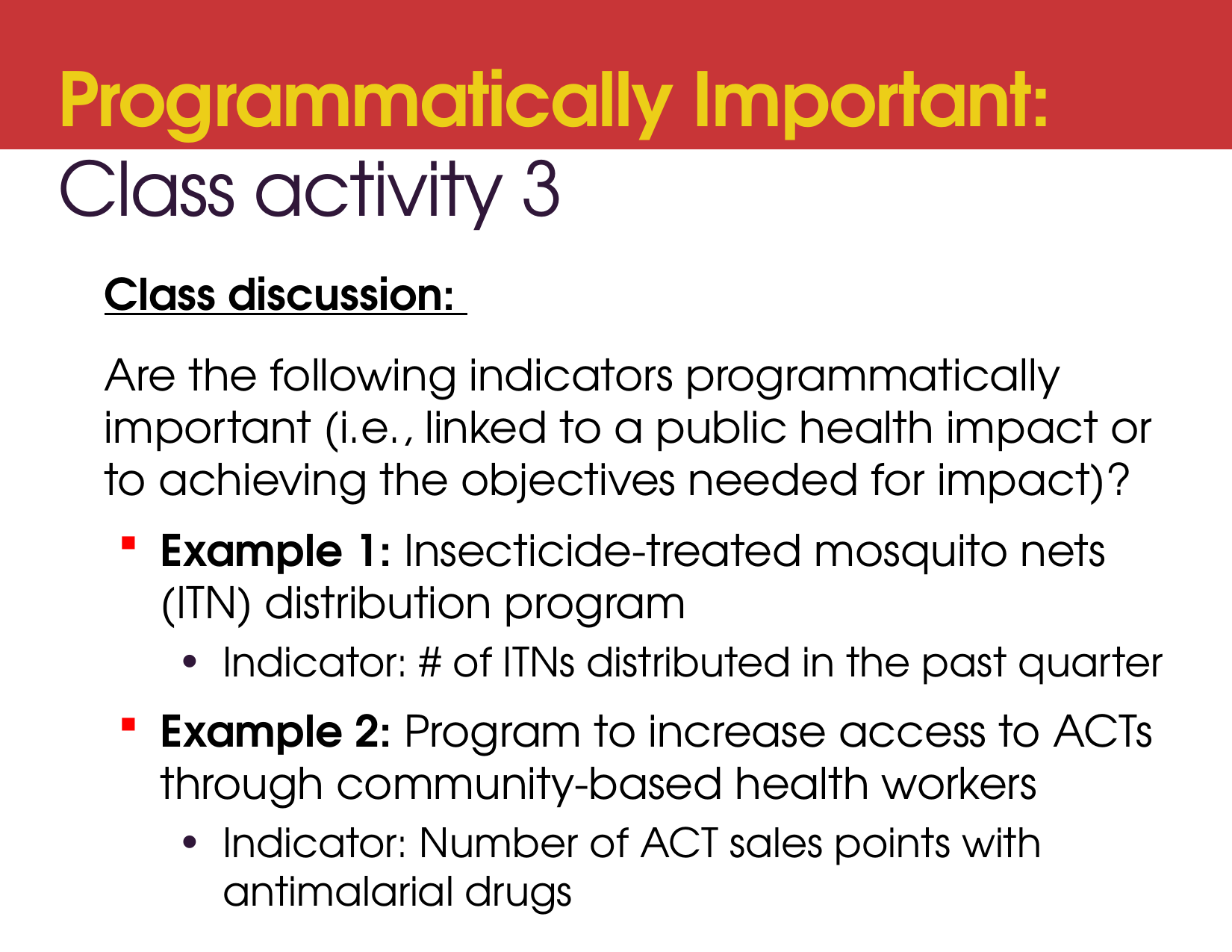

# Programmatically Important: Class activity 3
Class discussion:
Are the following indicators programmatically important (i.e., linked to a public health impact or to achieving the objectives needed for impact)?
Example 1: Insecticide-treated mosquito nets (ITN) distribution program
Indicator: # of ITNs distributed in the past quarter
Example 2: Program to increase access to ACTs through community-based health workers
Indicator: Number of ACT sales points with antimalarial drugs